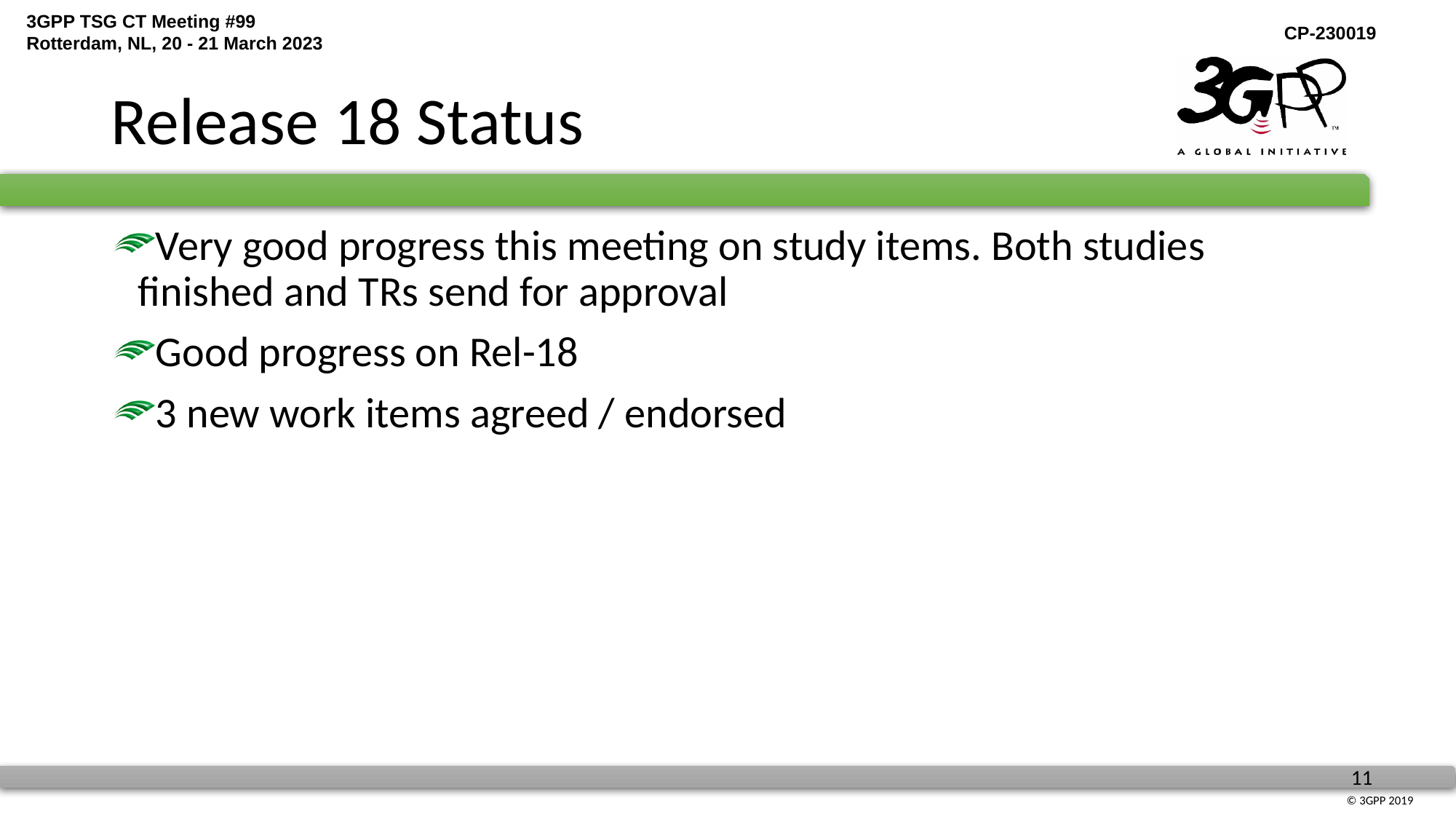

# Release 18 Status
Very good progress this meeting on study items. Both studies finished and TRs send for approval
Good progress on Rel-18
3 new work items agreed / endorsed